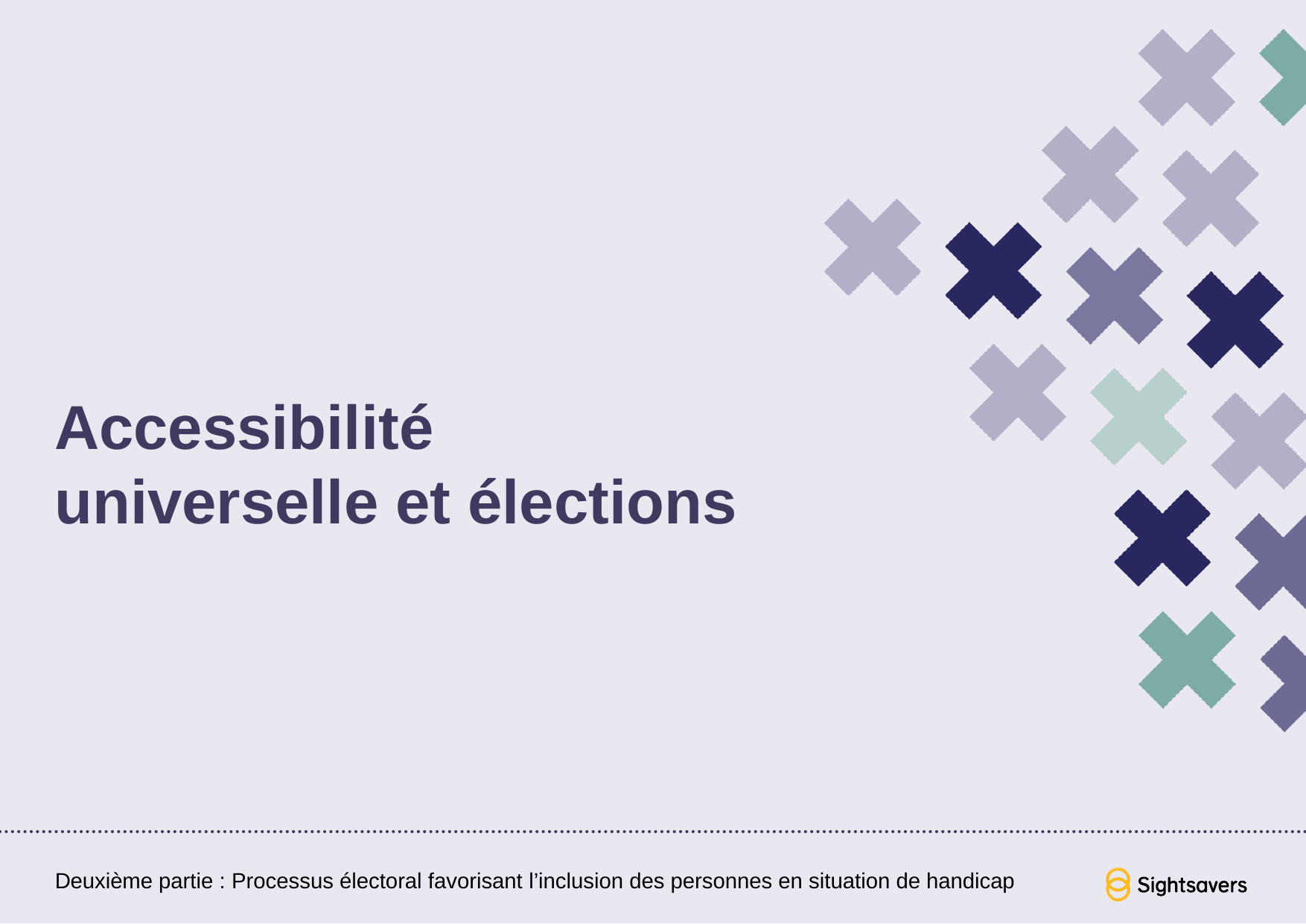

# Accessibilité universelle et élections
Deuxième partie : Processus électoral favorisant l’inclusion des personnes en situation de handicap